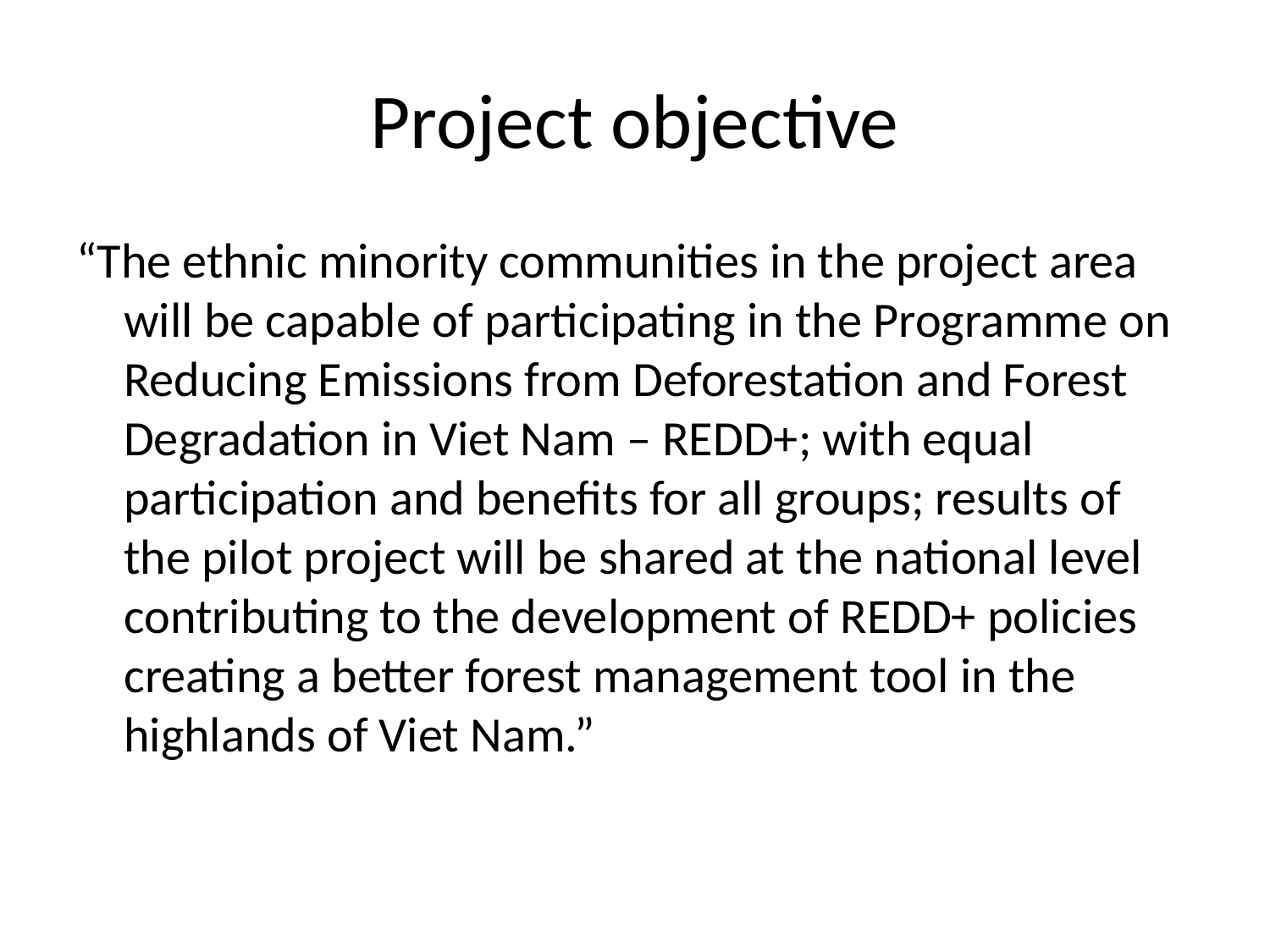

# Project objective
“The ethnic minority communities in the project area will be capable of participating in the Programme on Reducing Emissions from Deforestation and Forest Degradation in Viet Nam – REDD+; with equal participation and benefits for all groups; results of the pilot project will be shared at the national level contributing to the development of REDD+ policies  creating a better forest management tool in the highlands of Viet Nam.”